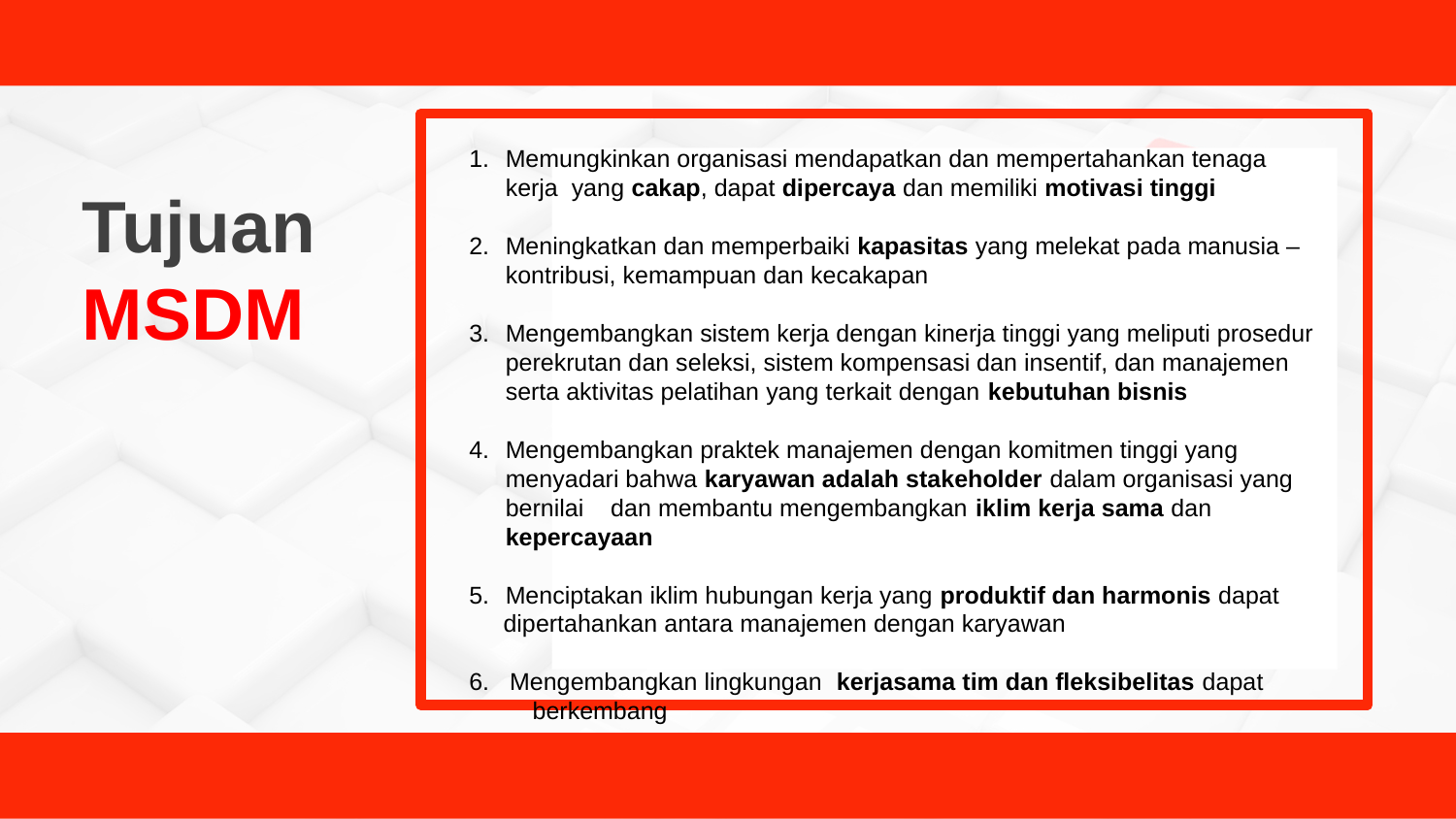

# Tujuan MSDM

Memungkinkan organisasi mendapatkan dan mempertahankan tenaga       kerja  yang cakap, dapat dipercaya dan memiliki motivasi tinggi

Meningkatkan dan memperbaiki kapasitas yang melekat pada manusia –  kontribusi, kemampuan dan kecakapan

Mengembangkan sistem kerja dengan kinerja tinggi yang meliputi prosedur perekrutan dan seleksi, sistem kompensasi dan insentif, dan manajemen   serta aktivitas pelatihan yang terkait dengan kebutuhan bisnis

Mengembangkan praktek manajemen dengan komitmen tinggi yang menyadari bahwa karyawan adalah stakeholder dalam organisasi yang bernilai    dan membantu mengembangkan iklim kerja sama dan kepercayaan

Menciptakan iklim hubungan kerja yang produktif dan harmonis dapat
     dipertahankan antara manajemen dengan karyawan

6.   Mengembangkan lingkungan  kerjasama tim dan fleksibelitas dapat            berkembang